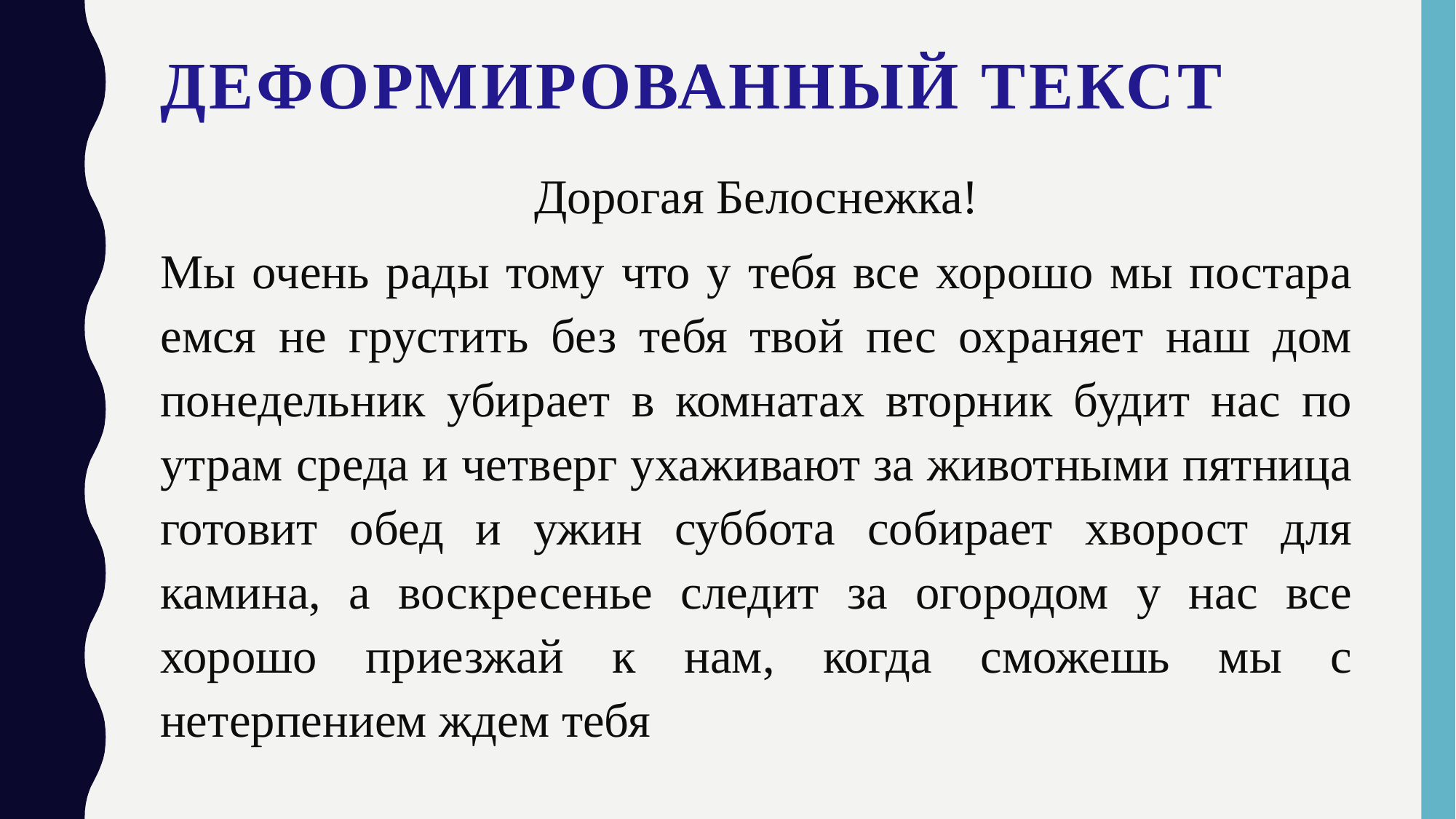

# Деформированный текст
Дорогая Белоснежка!
Мы очень рады тому что у тебя все хорошо мы постара­емся не грустить без тебя твой пес охраняет наш дом поне­дельник убирает в комнатах вторник будит нас по утрам среда и четверг ухаживают за животными пятница готовит обед и ужин суббота собирает хворост для камина, а воскре­сенье следит за огородом у нас все хорошо приезжай к нам, когда сможешь мы с нетерпением ждем тебя